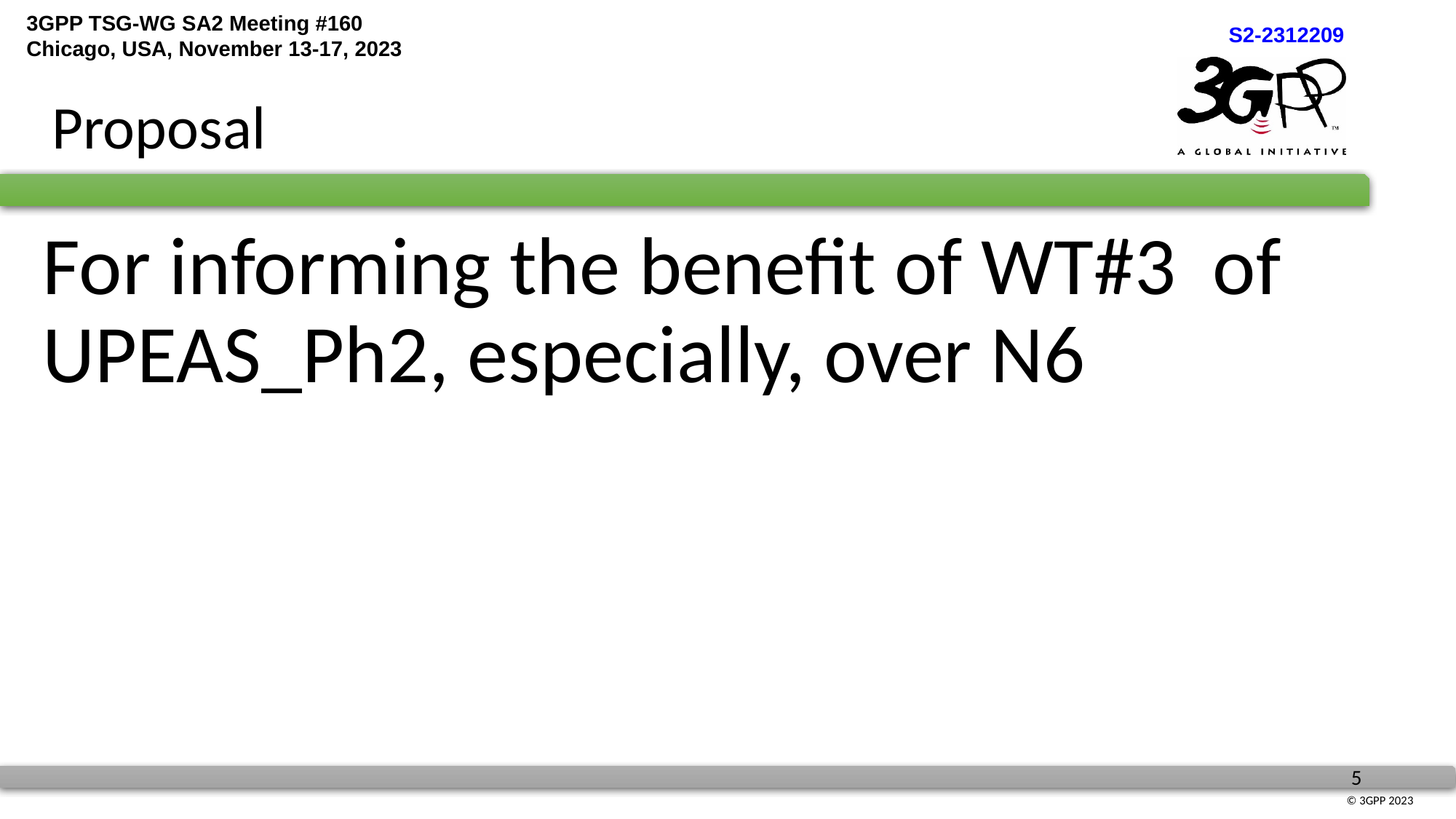

# Proposal

For informing the benefit of WT#3  of UPEAS_Ph2, especially, over N6